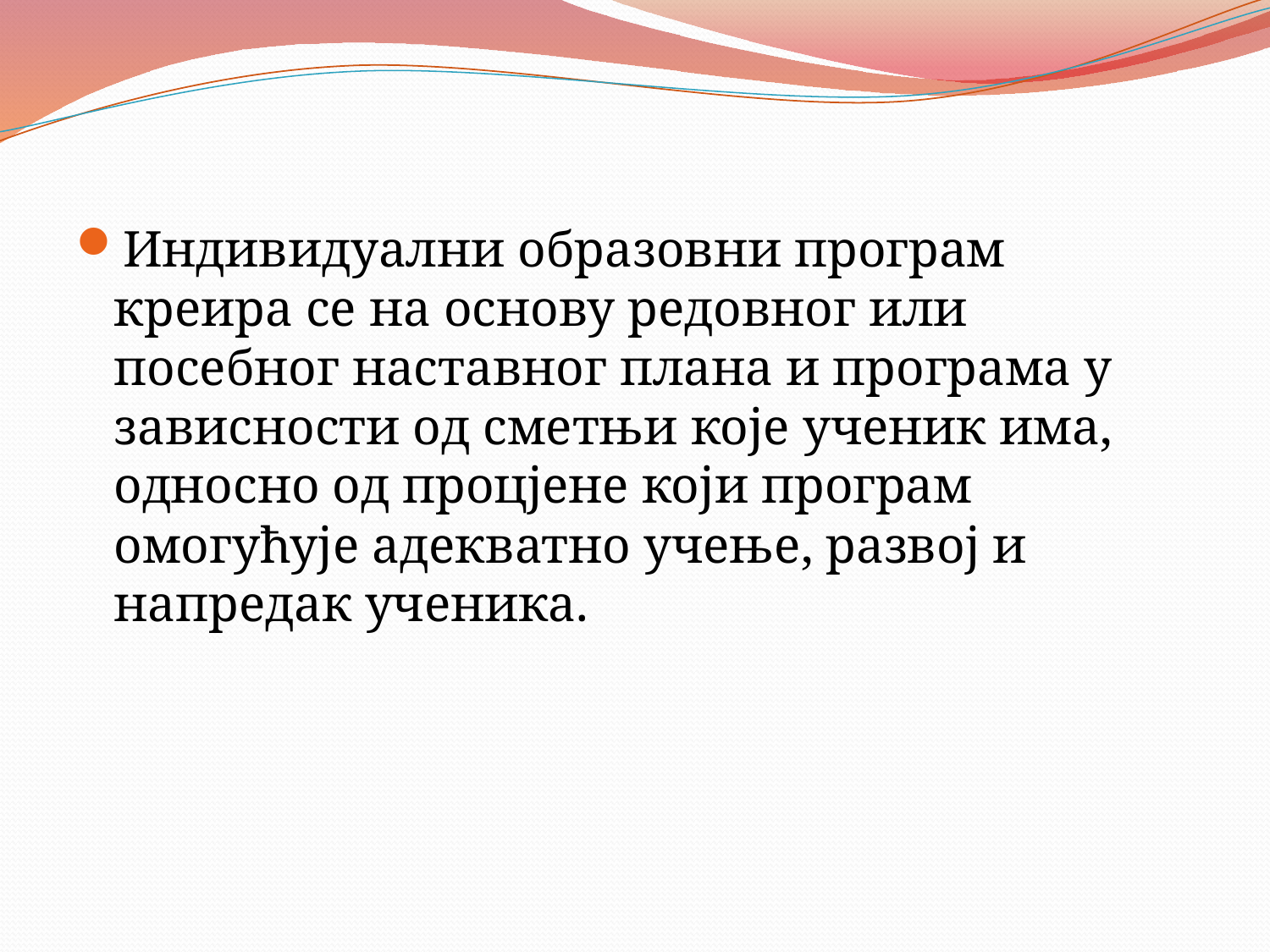

Индивидуални образовни програм креира се на основу редовног или посебног наставног плана и програма у зависности од сметњи које ученик има, односно од процјене који програм омогућује адекватно учење, развој и напредак ученика.